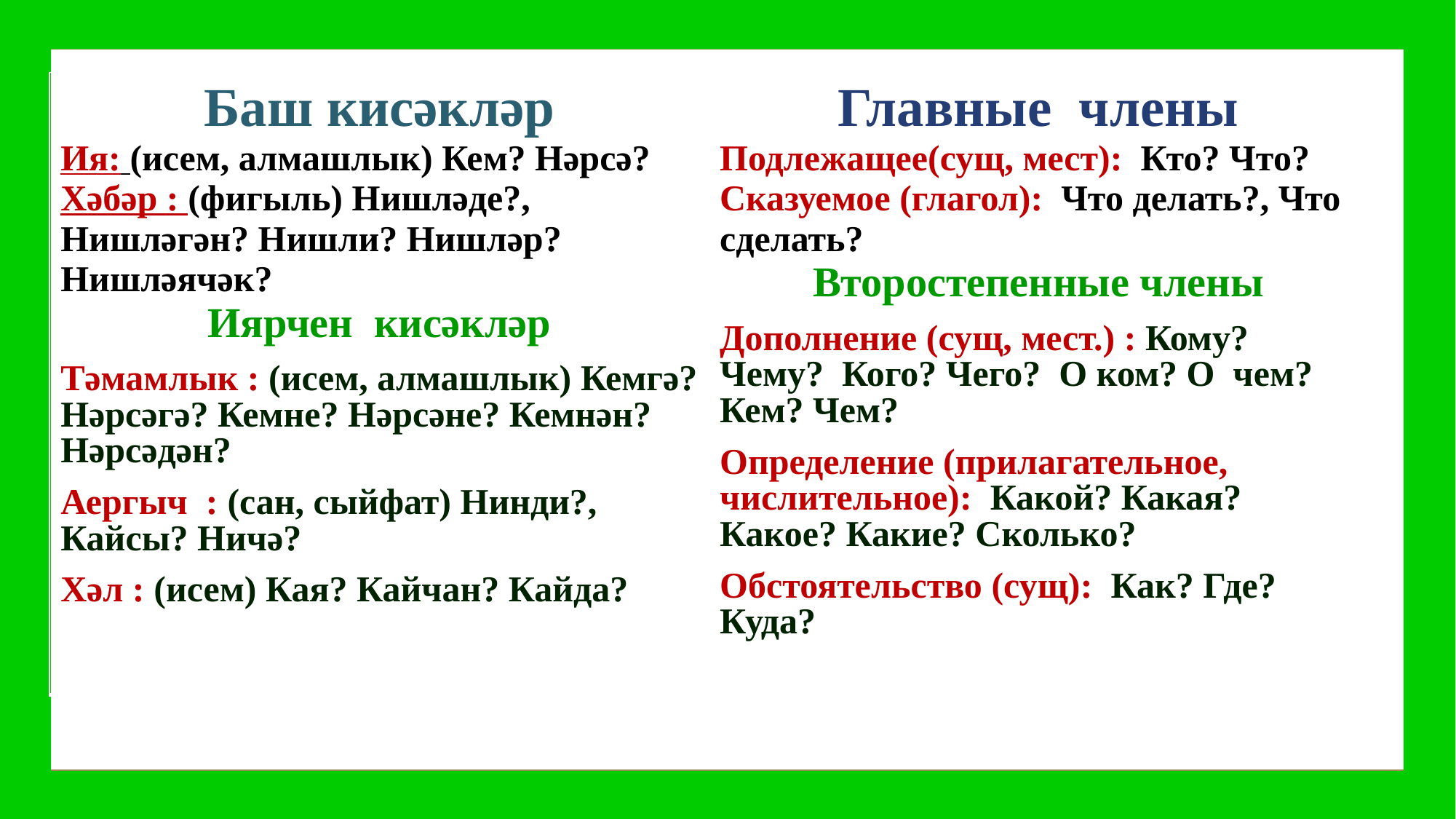

#
| Баш кисәкләр Ия: (исем, алмашлык) Кем? Нәрсә? Хәбәр : (фигыль) Нишләде?, Нишләгән? Нишли? Нишләр? Нишләячәк? Иярчен кисәкләр Тәмамлык : (исем, алмашлык) Кемгә? Нәрсәгә? Кемне? Нәрсәне? Кемнән? Нәрсәдән? Аергыч : (сан, сыйфат) Нинди?, Кайсы? Ничә? Хәл : (исем) Кая? Кайчан? Кайда? | Главные члены Подлежащее(сущ, мест): Кто? Что? Сказуемое (глагол): Что делать?, Что сделать? Второстепенные члены Дополнение (сущ, мест.) : Кому? Чему? Кого? Чего? О ком? О чем? Кем? Чем? Определение (прилагательное, числительное): Какой? Какая? Какое? Какие? Сколько? Обстоятельство (сущ): Как? Где? Куда? |
| --- | --- |